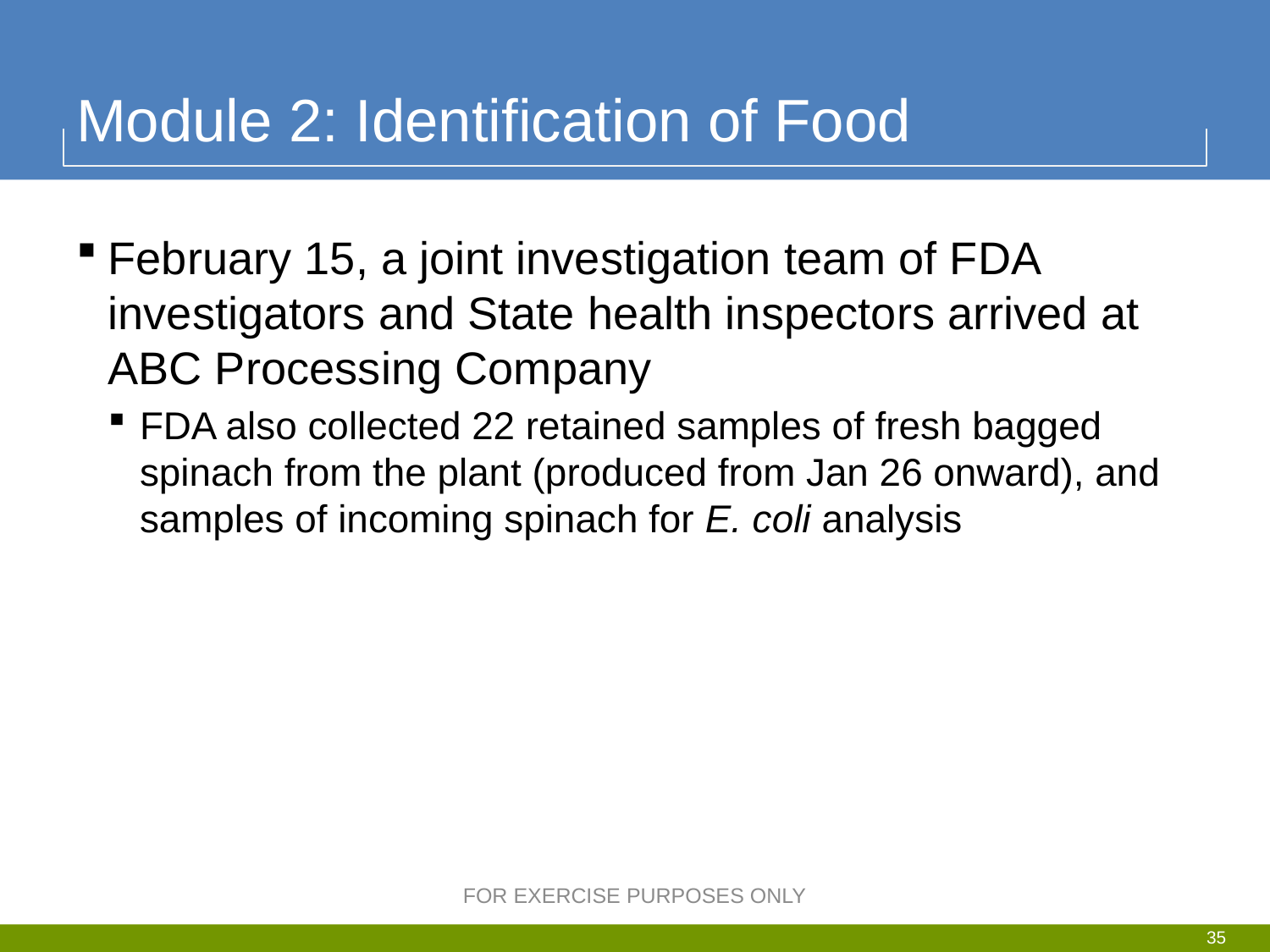

# Module 2: Identification of Food
February 15, a joint investigation team of FDA investigators and State health inspectors arrived at ABC Processing Company
FDA also collected 22 retained samples of fresh bagged spinach from the plant (produced from Jan 26 onward), and samples of incoming spinach for E. coli analysis
FOR EXERCISE PURPOSES ONLY